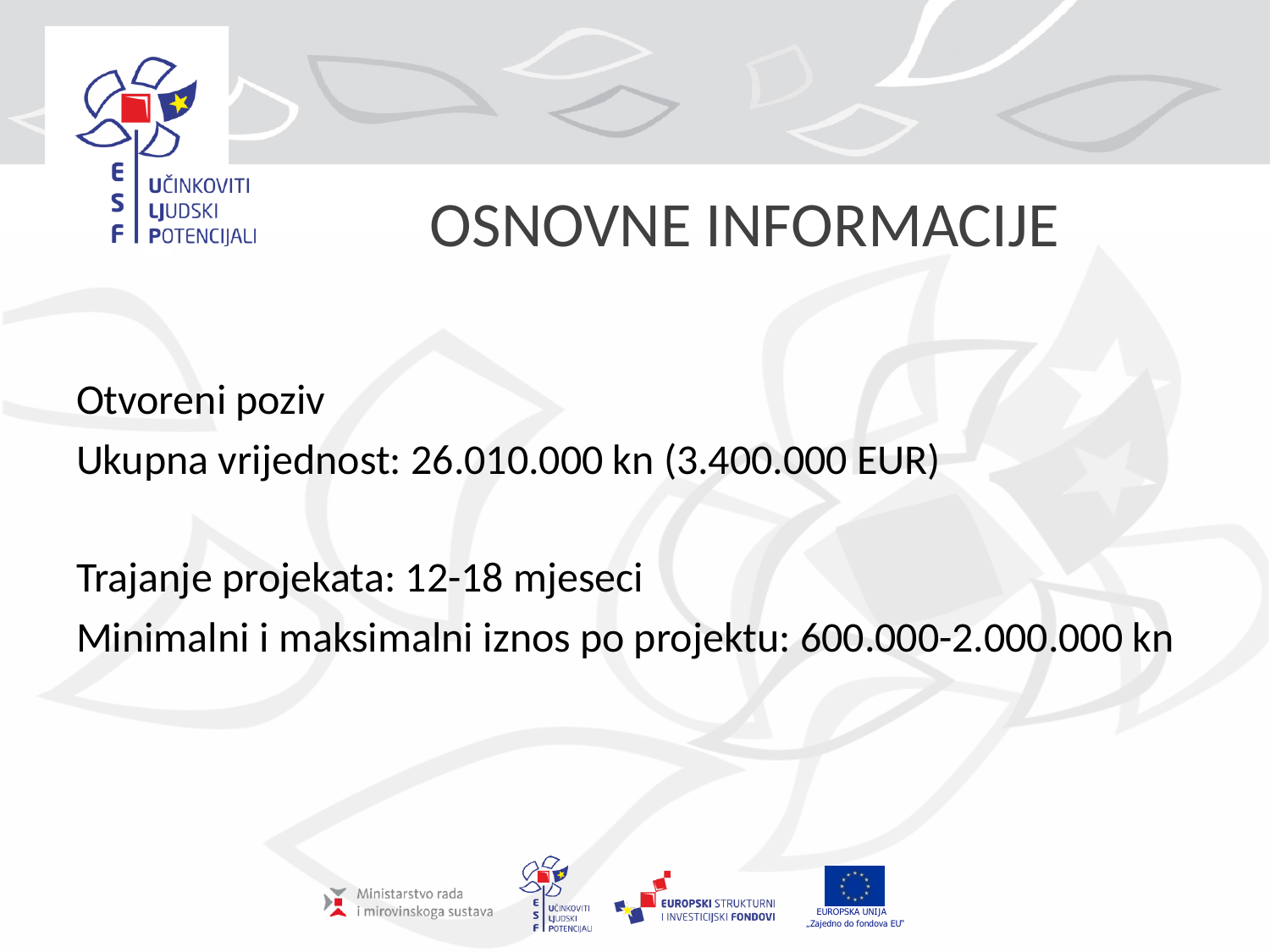

# OSNOVNE INFORMACIJE
Otvoreni poziv
Ukupna vrijednost: 26.010.000 kn (3.400.000 EUR)

Trajanje projekata: 12-18 mjeseci
Minimalni i maksimalni iznos po projektu: 600.000-2.000.000 kn